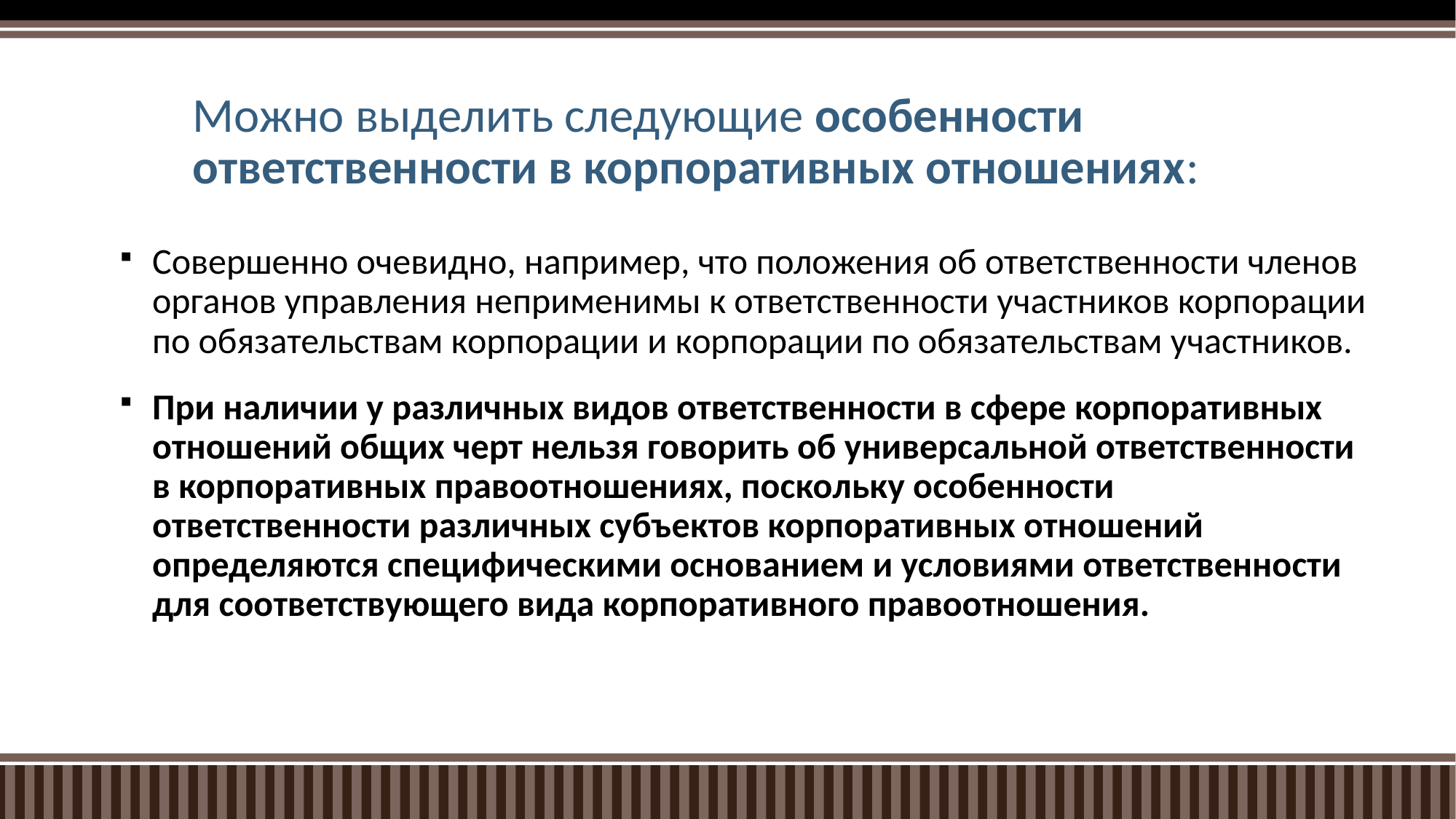

# Можно выделить следующие особенности ответственности в корпоративных отношениях:
Совершенно очевидно, например, что положения об ответственности членов органов управления неприменимы к ответственности участников корпорации по обязательствам корпорации и корпорации по обязательствам участников.
При наличии у различных видов ответственности в сфере корпоративных отношений общих черт нельзя говорить об универсальной ответственности в корпоративных правоотношениях, поскольку особенности ответственности различных субъектов корпоративных отношений определяются специфическими основанием и условиями ответственности для соответствующего вида корпоративного правоотношения.